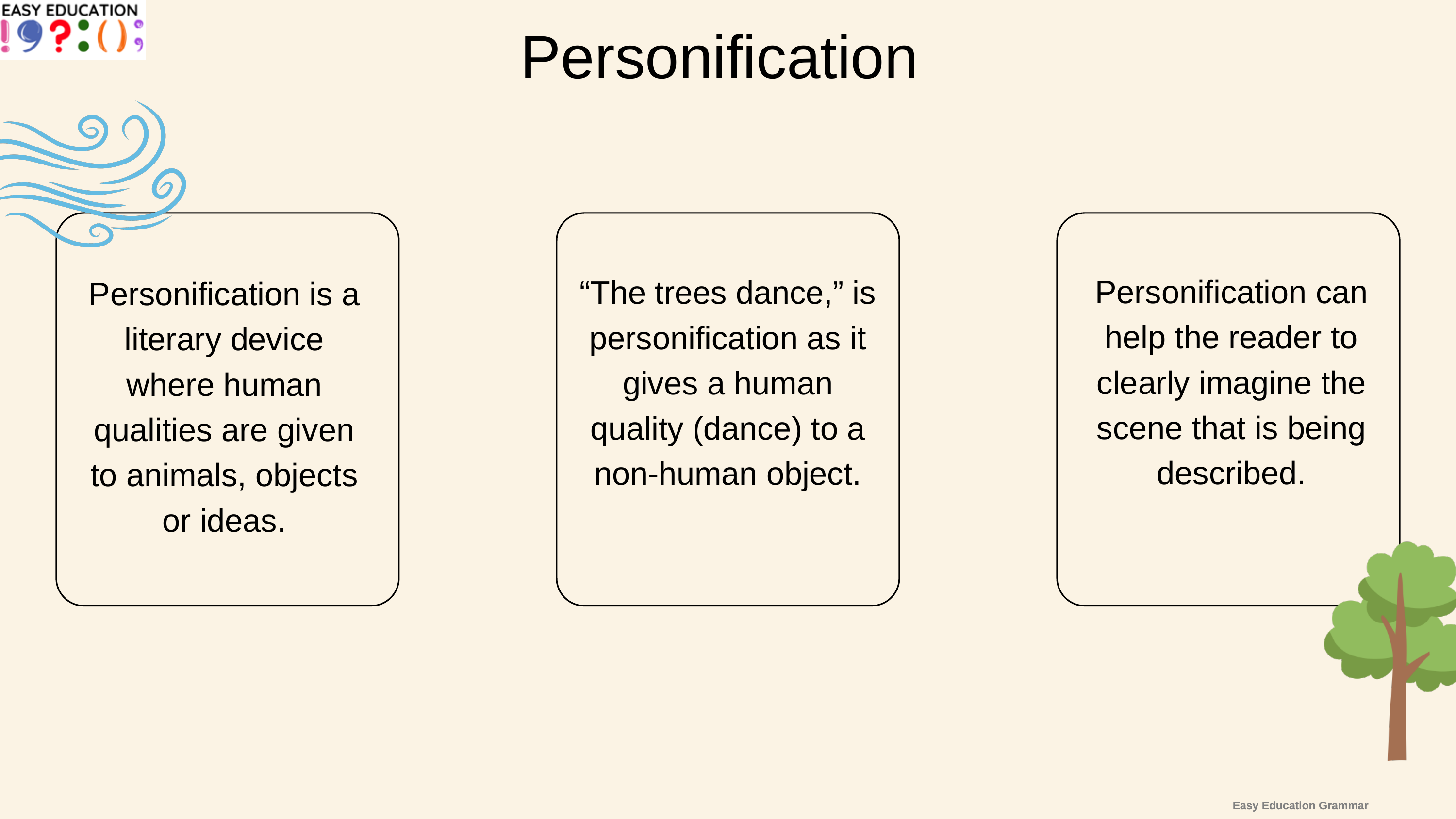

Personification

Personification can help the reader to clearly imagine the scene that is being described.
“The trees dance,” is personification as it gives a human quality (dance) to a non-human object.
Personification is a literary device where human qualities are given to animals, objects or ideas.